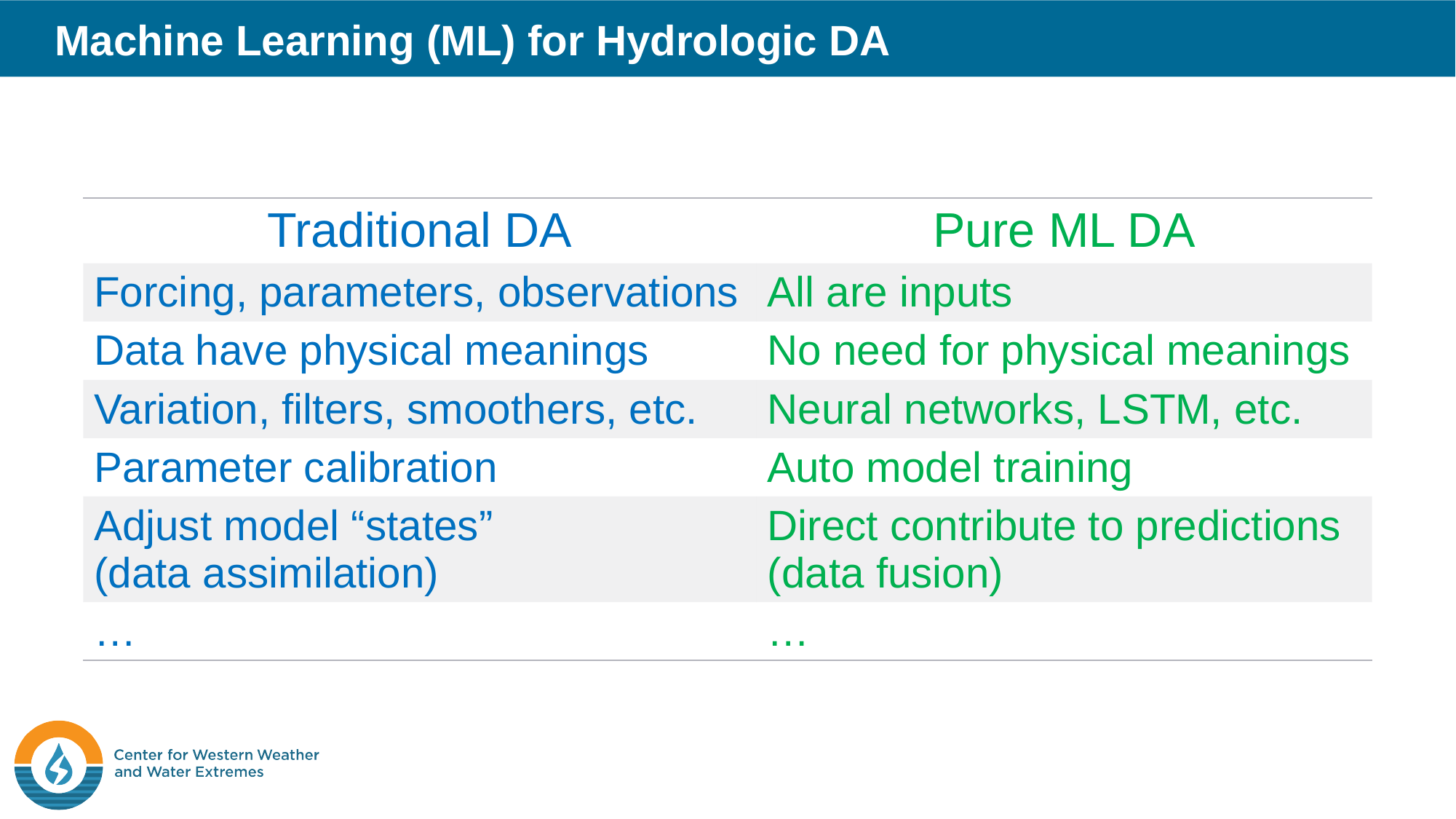

Machine Learning (ML) for Hydrologic DA
| Traditional DA | Pure ML DA |
| --- | --- |
| Forcing, parameters, observations | All are inputs |
| Data have physical meanings | No need for physical meanings |
| Variation, filters, smoothers, etc. | Neural networks, LSTM, etc. |
| Parameter calibration | Auto model training |
| Adjust model “states” (data assimilation) | Direct contribute to predictions (data fusion) |
| … | … |